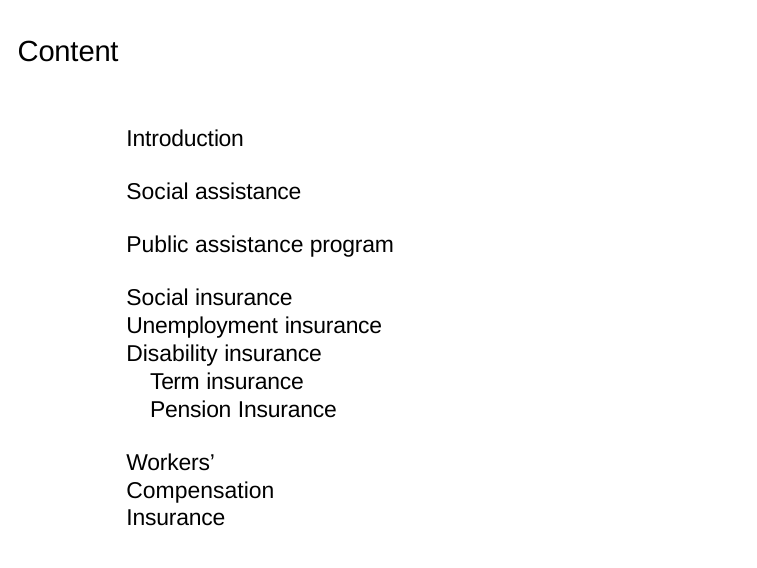

# Content
Introduction

Social assistance

Public assistance program
Social insurance Unemployment insurance Disability insurance
Term insurance Pension Insurance

Workers’ Compensation Insurance
Jirˇí Valecký (VSB-TUO)
1 / 20